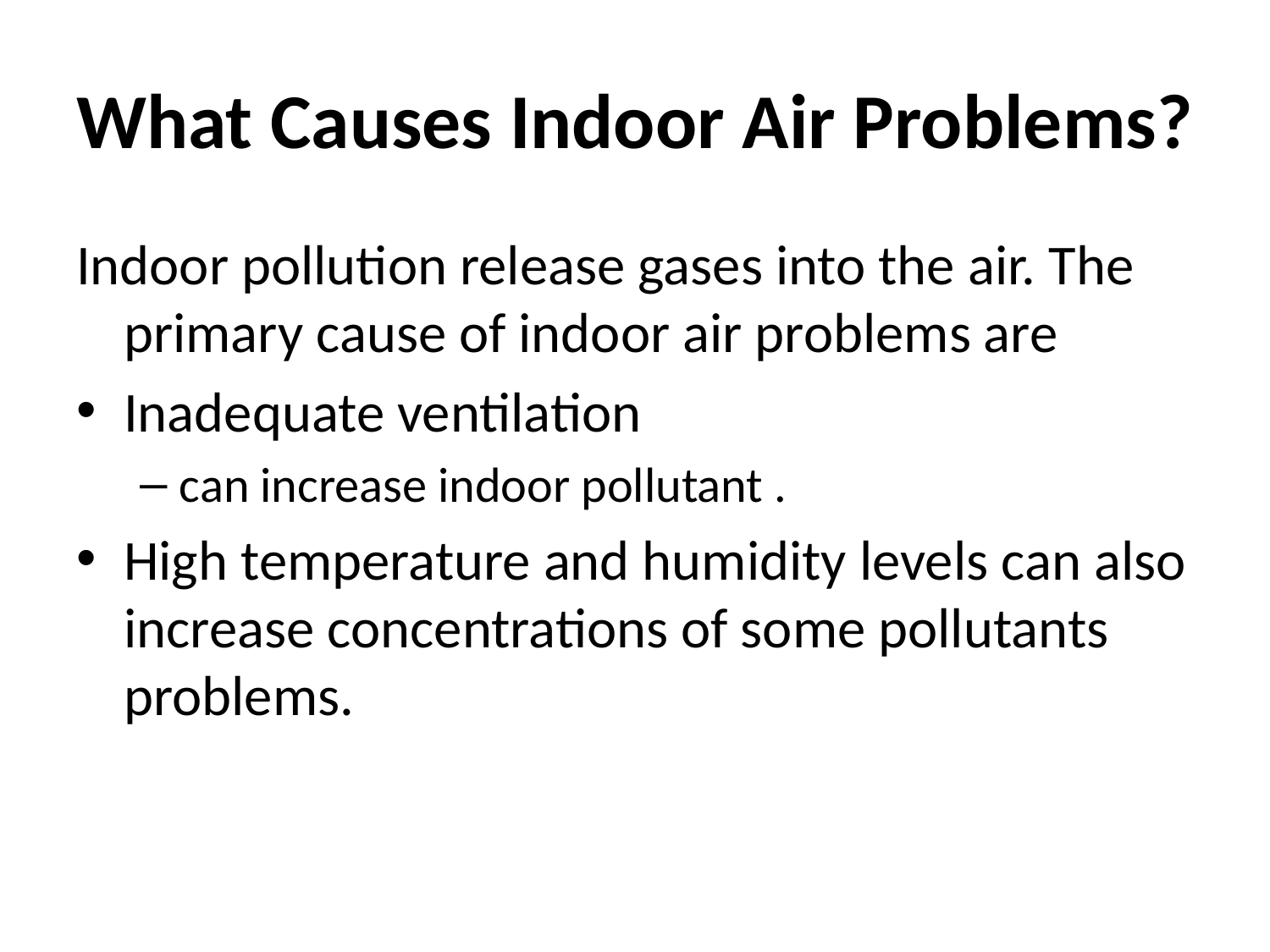

# What Causes Indoor Air Problems?
Indoor pollution release gases into the air. The primary cause of indoor air problems are
Inadequate ventilation
can increase indoor pollutant .
High temperature and humidity levels can also increase concentrations of some pollutants problems.